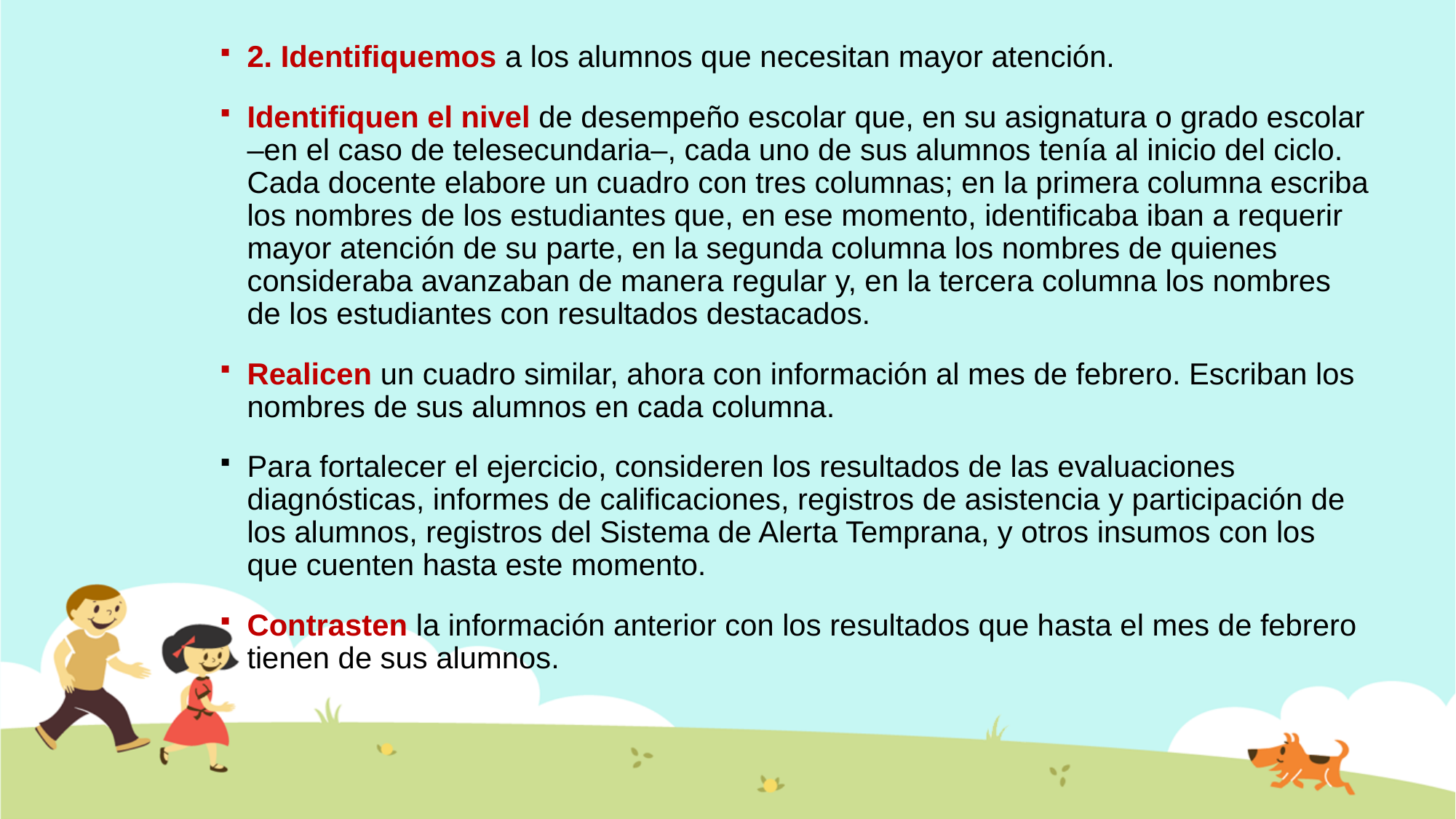

2. Identifiquemos a los alumnos que necesitan mayor atención.
Identifiquen el nivel de desempeño escolar que, en su asignatura o grado escolar –en el caso de telesecundaria–, cada uno de sus alumnos tenía al inicio del ciclo. Cada docente elabore un cuadro con tres columnas; en la primera columna escriba los nombres de los estudiantes que, en ese momento, identificaba iban a requerir mayor atención de su parte, en la segunda columna los nombres de quienes consideraba avanzaban de manera regular y, en la tercera columna los nombres de los estudiantes con resultados destacados.
Realicen un cuadro similar, ahora con información al mes de febrero. Escriban los nombres de sus alumnos en cada columna.
Para fortalecer el ejercicio, consideren los resultados de las evaluaciones diagnósticas, informes de calificaciones, registros de asistencia y participación de los alumnos, registros del Sistema de Alerta Temprana, y otros insumos con los que cuenten hasta este momento.
Contrasten la información anterior con los resultados que hasta el mes de febrero tienen de sus alumnos.